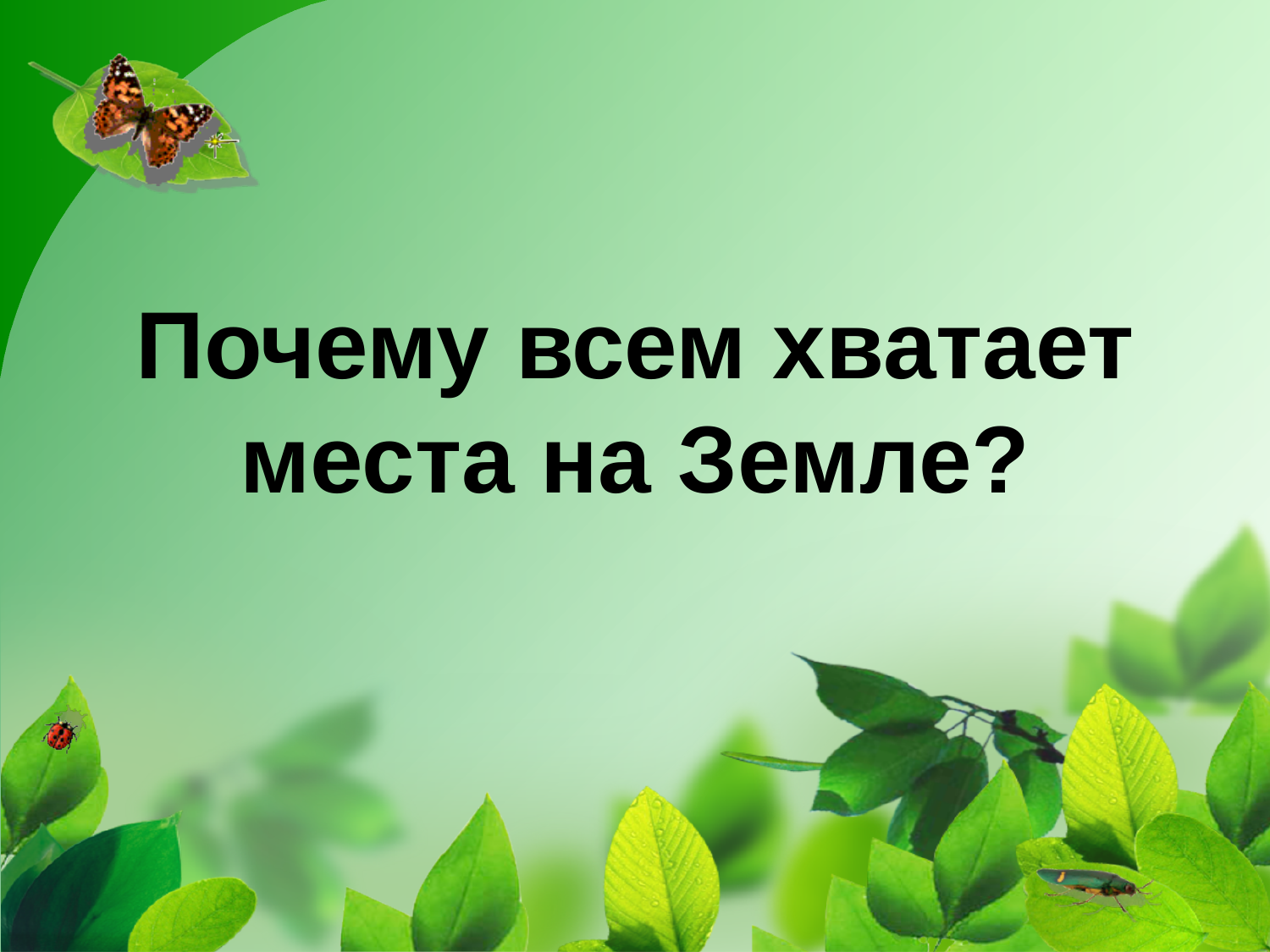

# Почему всем хватает места на Земле?